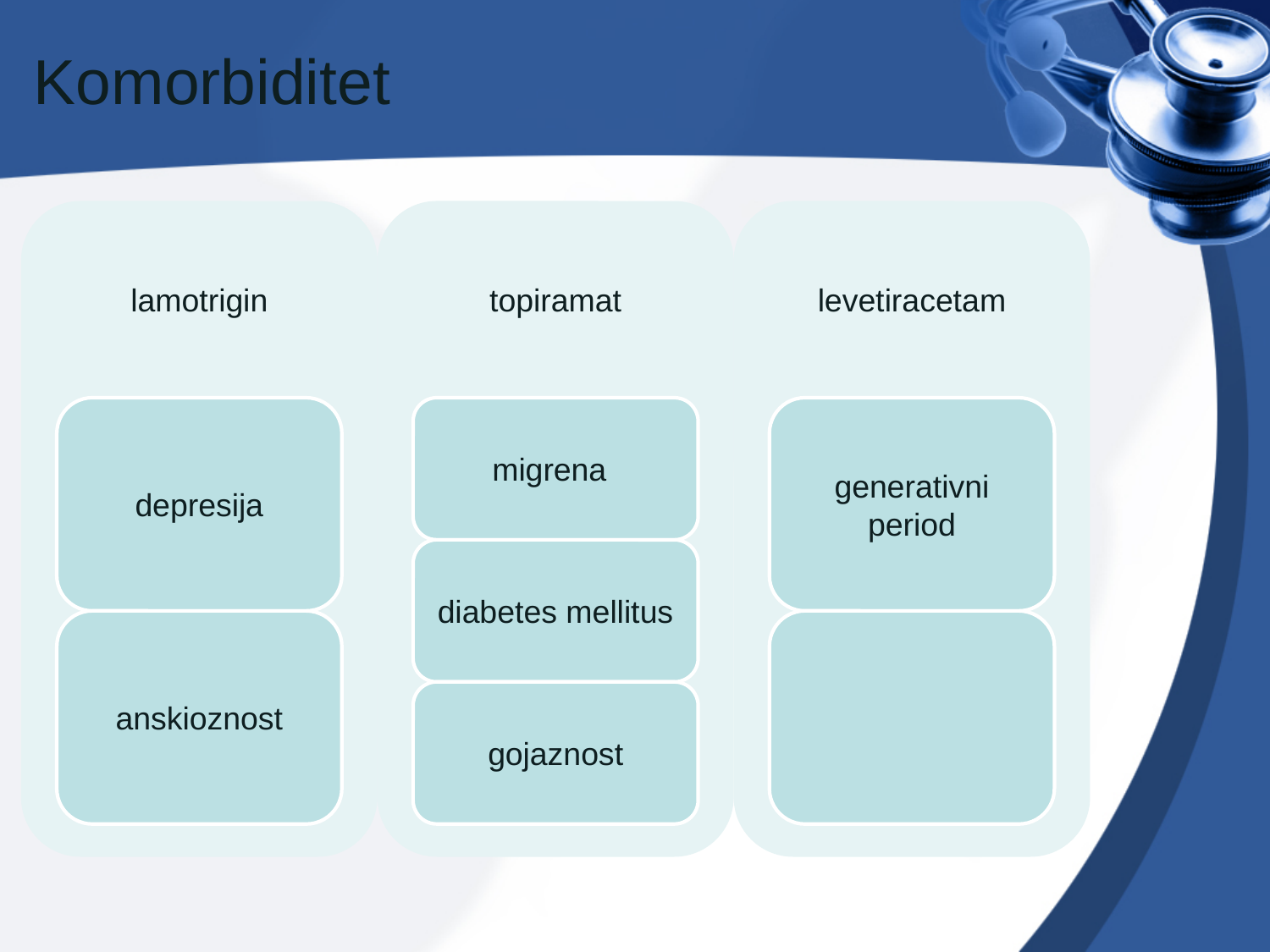

# Komorbiditet
lamotrigin
depresija
anskioznost
topiramat
migrena
diabetes mellitus
levetiracetam
generativni period
gojaznost
35